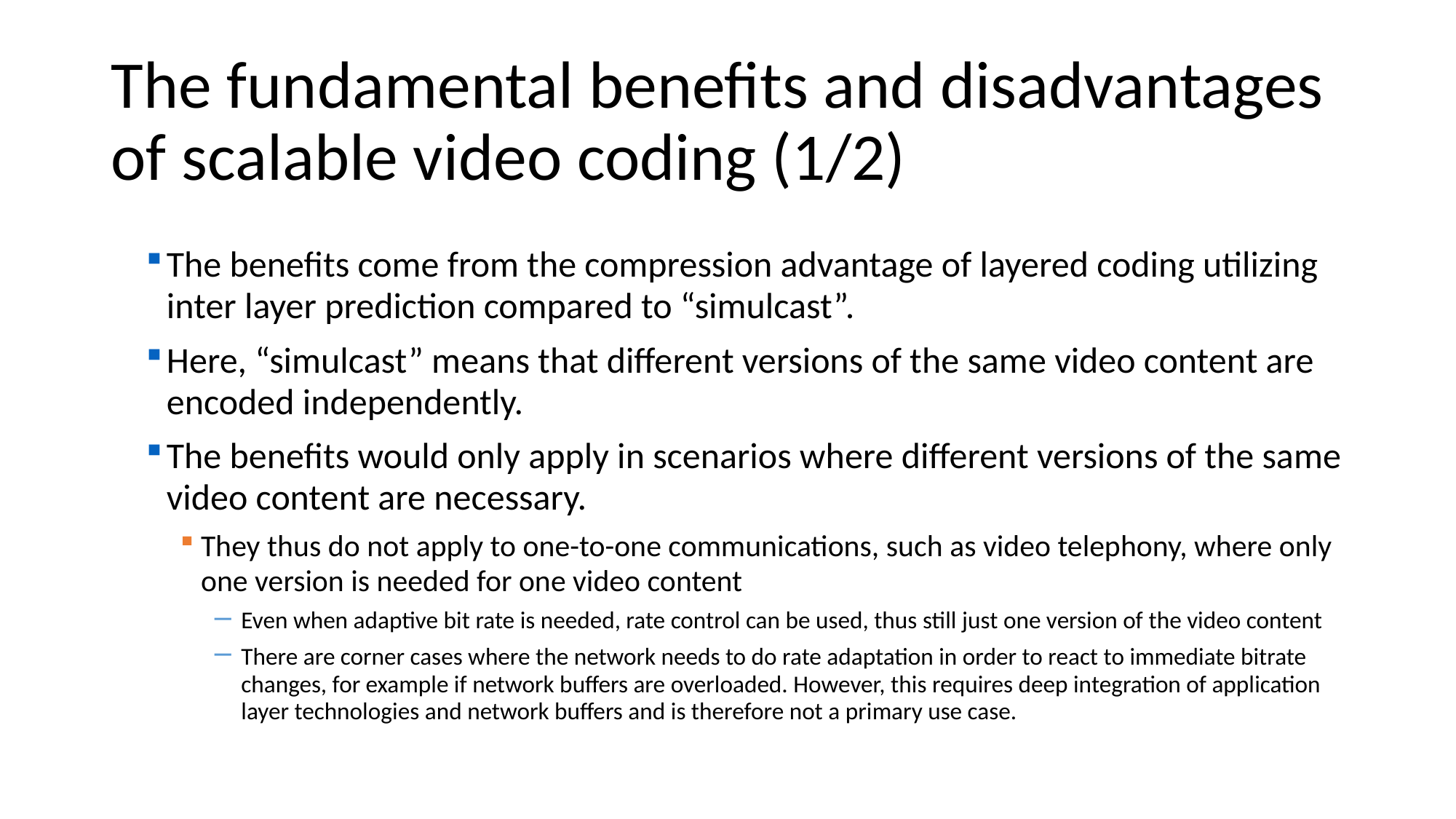

# The fundamental benefits and disadvantages of scalable video coding (1/2)
The benefits come from the compression advantage of layered coding utilizing inter layer prediction compared to “simulcast”.
Here, “simulcast” means that different versions of the same video content are encoded independently.
The benefits would only apply in scenarios where different versions of the same video content are necessary.
They thus do not apply to one-to-one communications, such as video telephony, where only one version is needed for one video content
Even when adaptive bit rate is needed, rate control can be used, thus still just one version of the video content
There are corner cases where the network needs to do rate adaptation in order to react to immediate bitrate changes, for example if network buffers are overloaded. However, this requires deep integration of application layer technologies and network buffers and is therefore not a primary use case.